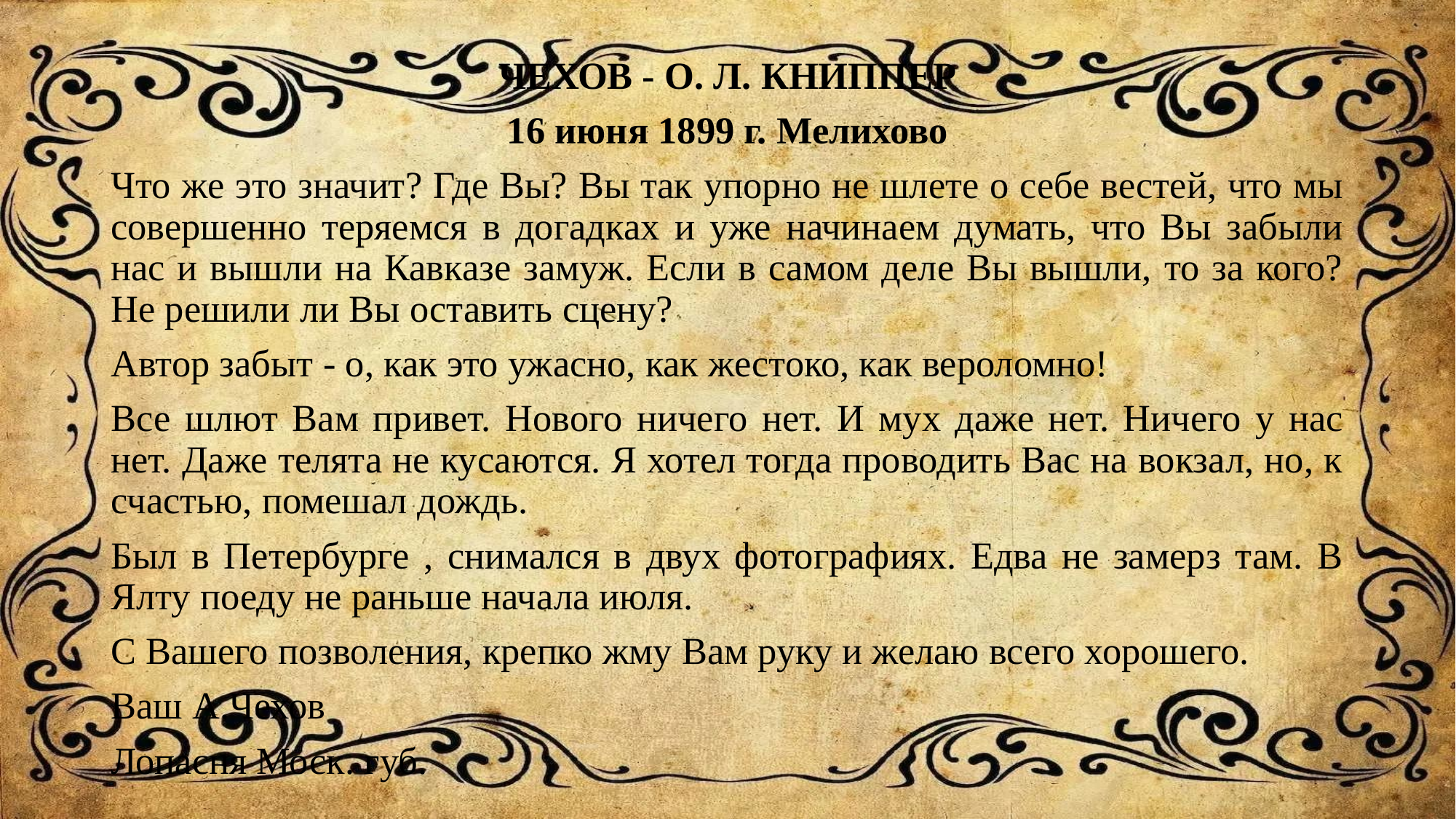

ЧЕХОВ - О. Л. КНИППЕР
16 июня 1899 г. Мелихово
Что же это значит? Где Вы? Вы так упорно не шлете о себе вестей, что мы совершенно теряемся в догадках и уже начинаем думать, что Вы забыли нас и вышли на Кавказе замуж. Если в самом деле Вы вышли, то за кого? Не решили ли Вы оставить сцену?
Автор забыт - о, как это ужасно, как жестоко, как вероломно!
Все шлют Вам привет. Нового ничего нет. И мух даже нет. Ничего у нас нет. Даже телята не кусаются. Я хотел тогда проводить Вас на вокзал, но, к счастью, помешал дождь.
Был в Петербурге , снимался в двух фотографиях. Едва не замерз там. В Ялту поеду не раньше начала июля.
С Вашего позволения, крепко жму Вам руку и желаю всего хорошего.
Ваш А.Чехов
Лопасня Моск. губ.